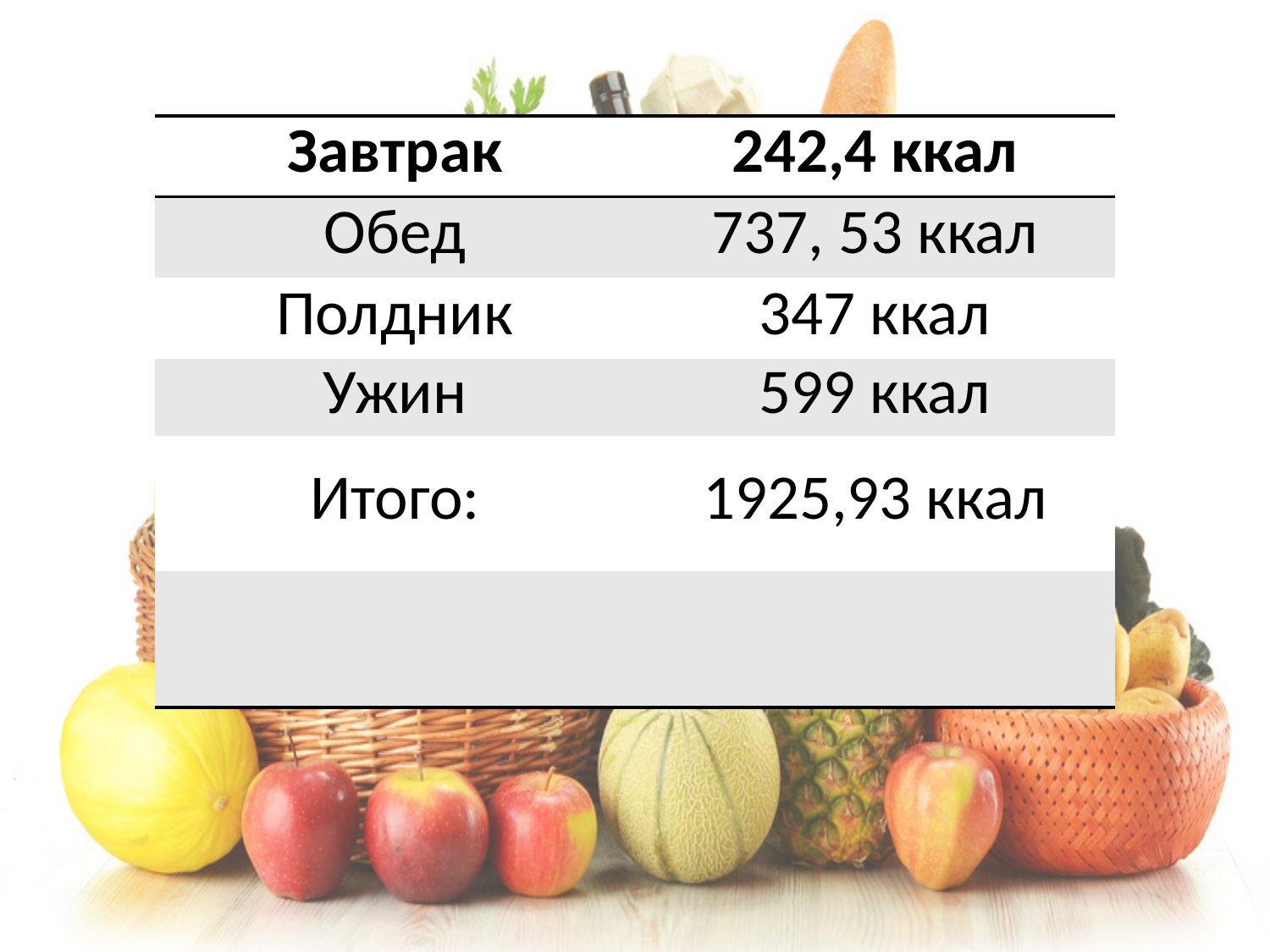

| Завтрак | 242,4 ккал |
| --- | --- |
| Обед | 737, 53 ккал |
| Полдник | 347 ккал |
| Ужин | 599 ккал |
| Итого: | 1925,93 ккал |
|  |  |